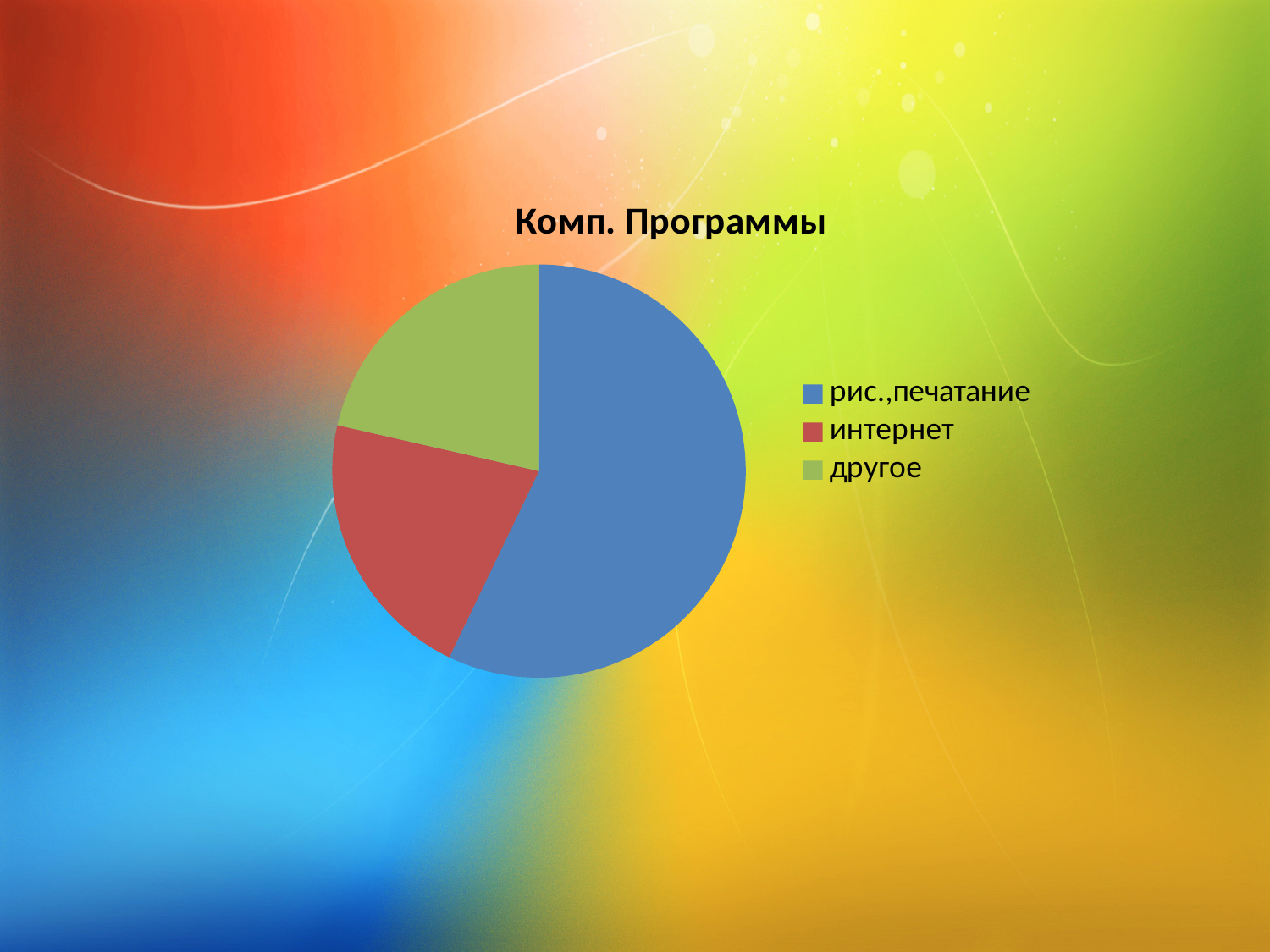

### Chart:

| Category | Комп. Программы |
|---|---|
| рис.,печатание  | 8.0 |
| интернет | 3.0 |
| другое | 3.0 |